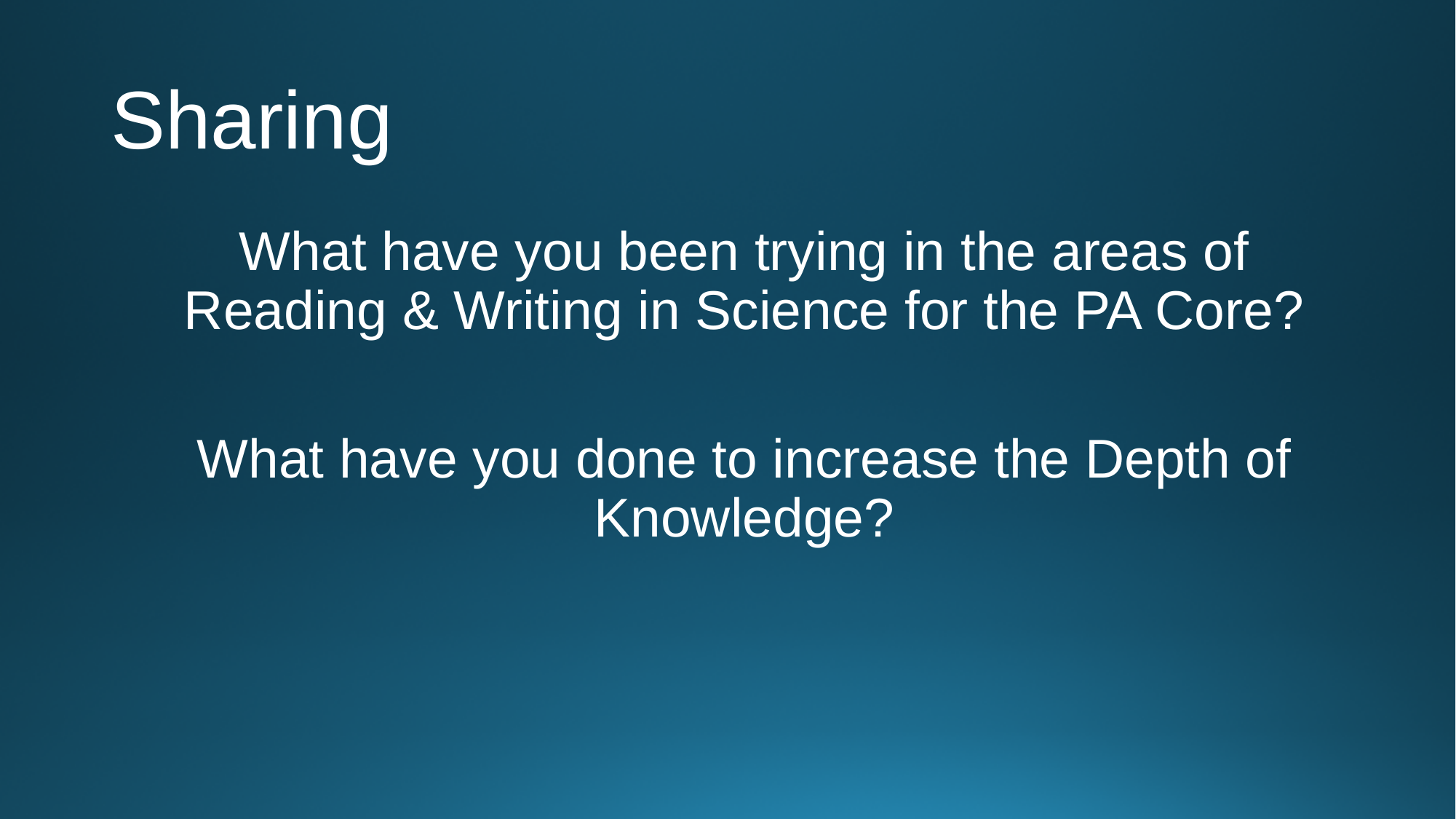

# Sharing
What have you been trying in the areas of Reading & Writing in Science for the PA Core?

What have you done to increase the Depth of Knowledge?